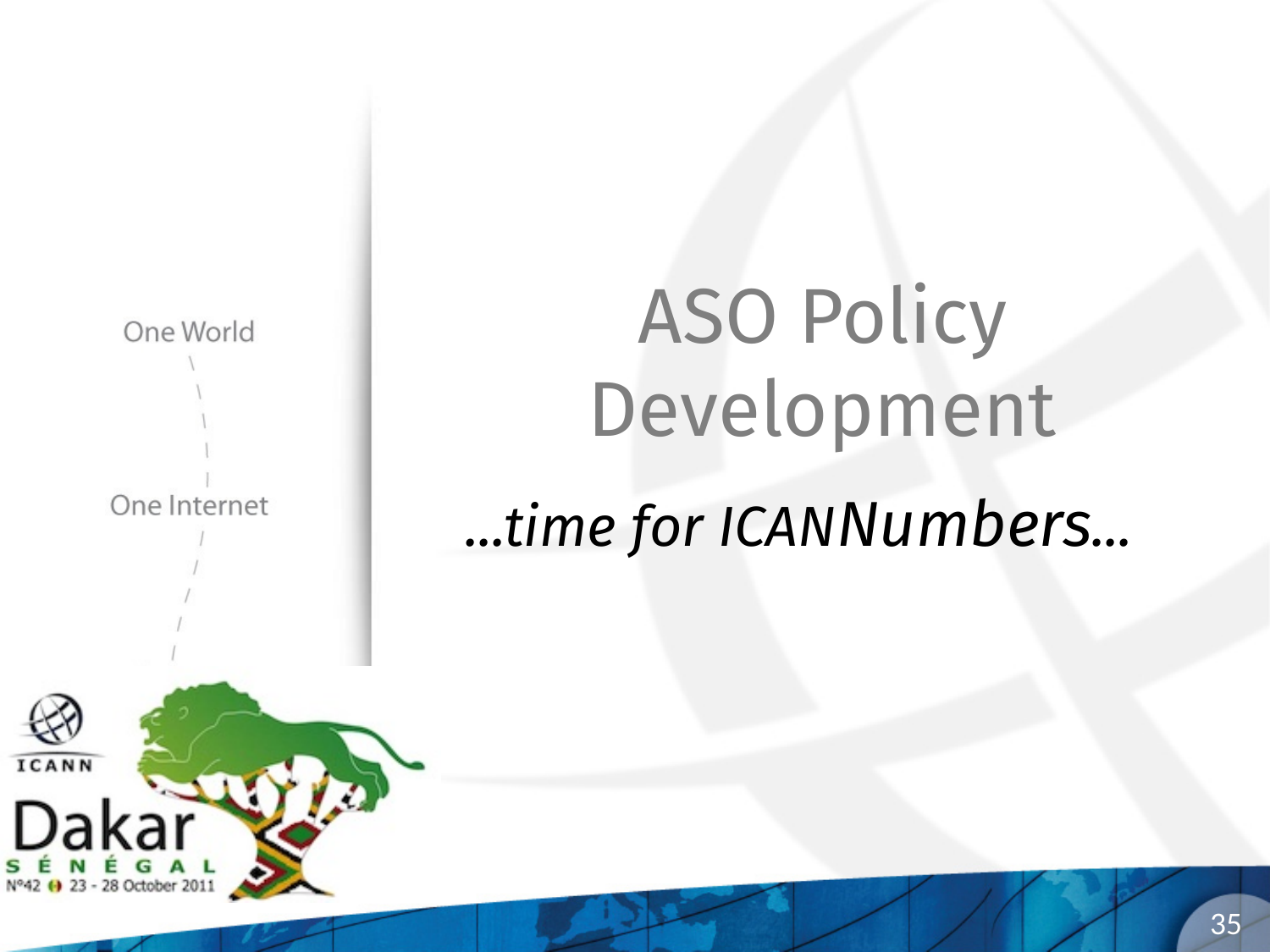

# ASO Policy Development
...time for ICANNumbers...
35